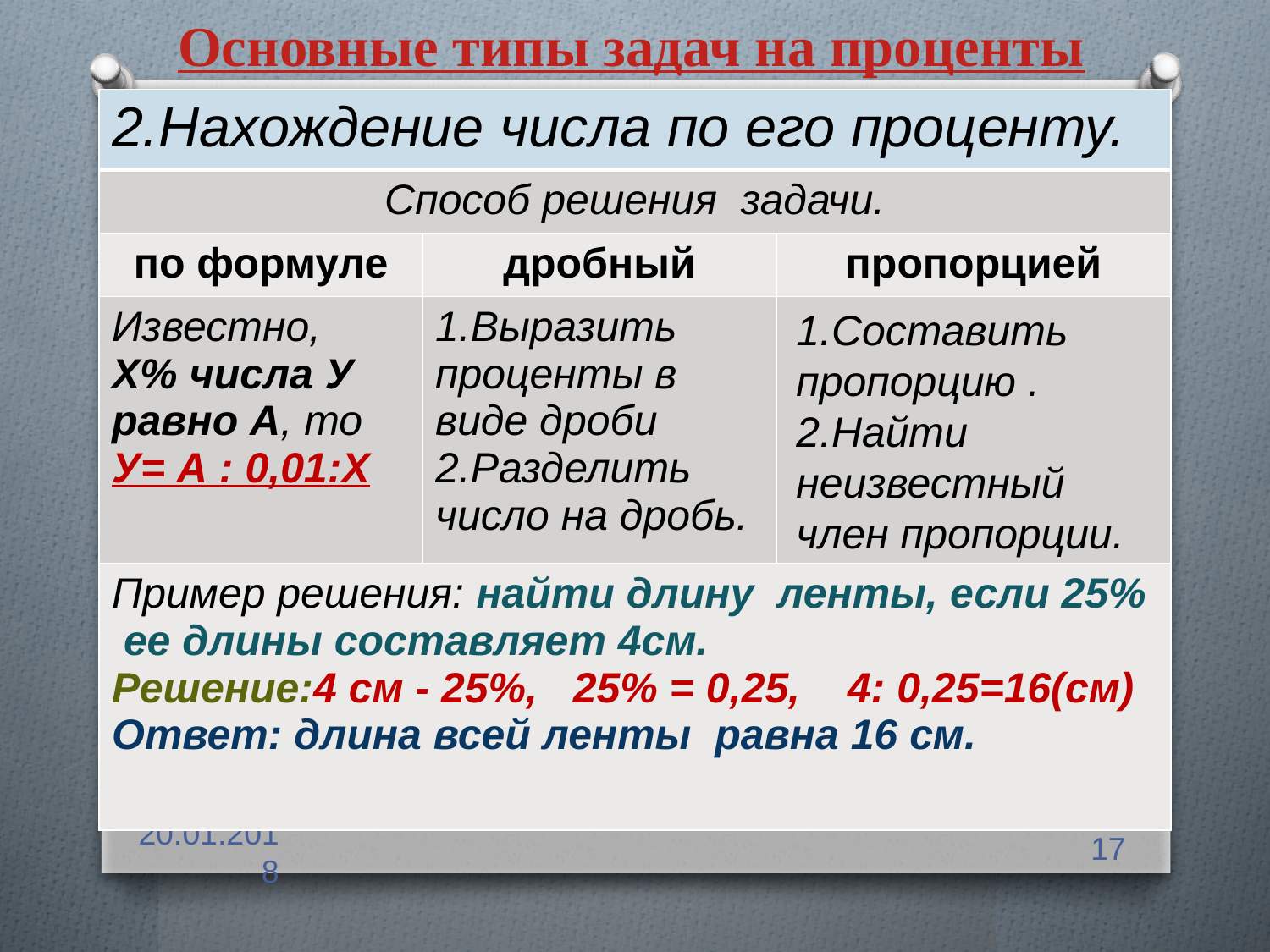

Основные типы задач на проценты
| 2.Нахождение числа по его проценту. |  |  |
| --- | --- | --- |
| Способ решения задачи. |  |  |
| по формуле | дробный | пропорцией |
| Известно, Х% числа У равно А, то У= А : 0,01:Х | 1.Выразить проценты в виде дроби 2.Разделить число на дробь. |  |
| Пример решения: найти длину ленты, если 25% ее длины составляет 4см. Решение:4 см - 25%, 25% = 0,25, 4: 0,25=16(см) Ответ: длина всей ленты равна 16 см. |  |  |
1.Составить пропорцию . 2.Найти неизвестный член пропорции.
20.01.2018
17